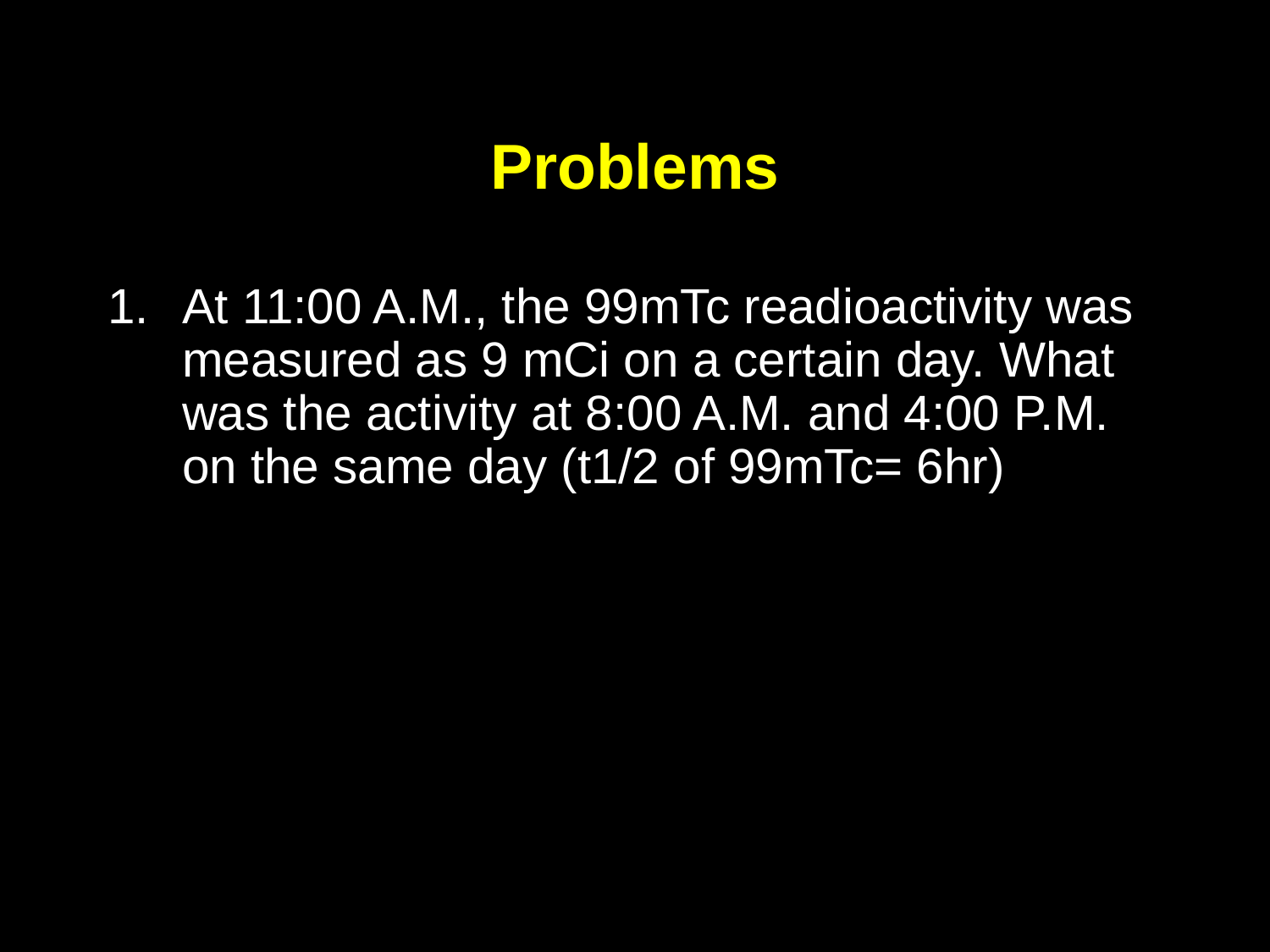

# Problems
At 11:00 A.M., the 99mTc readioactivity was measured as 9 mCi on a certain day. What was the activity at 8:00 A.M. and 4:00 P.M. on the same day (t1/2 of 99mTc= 6hr)